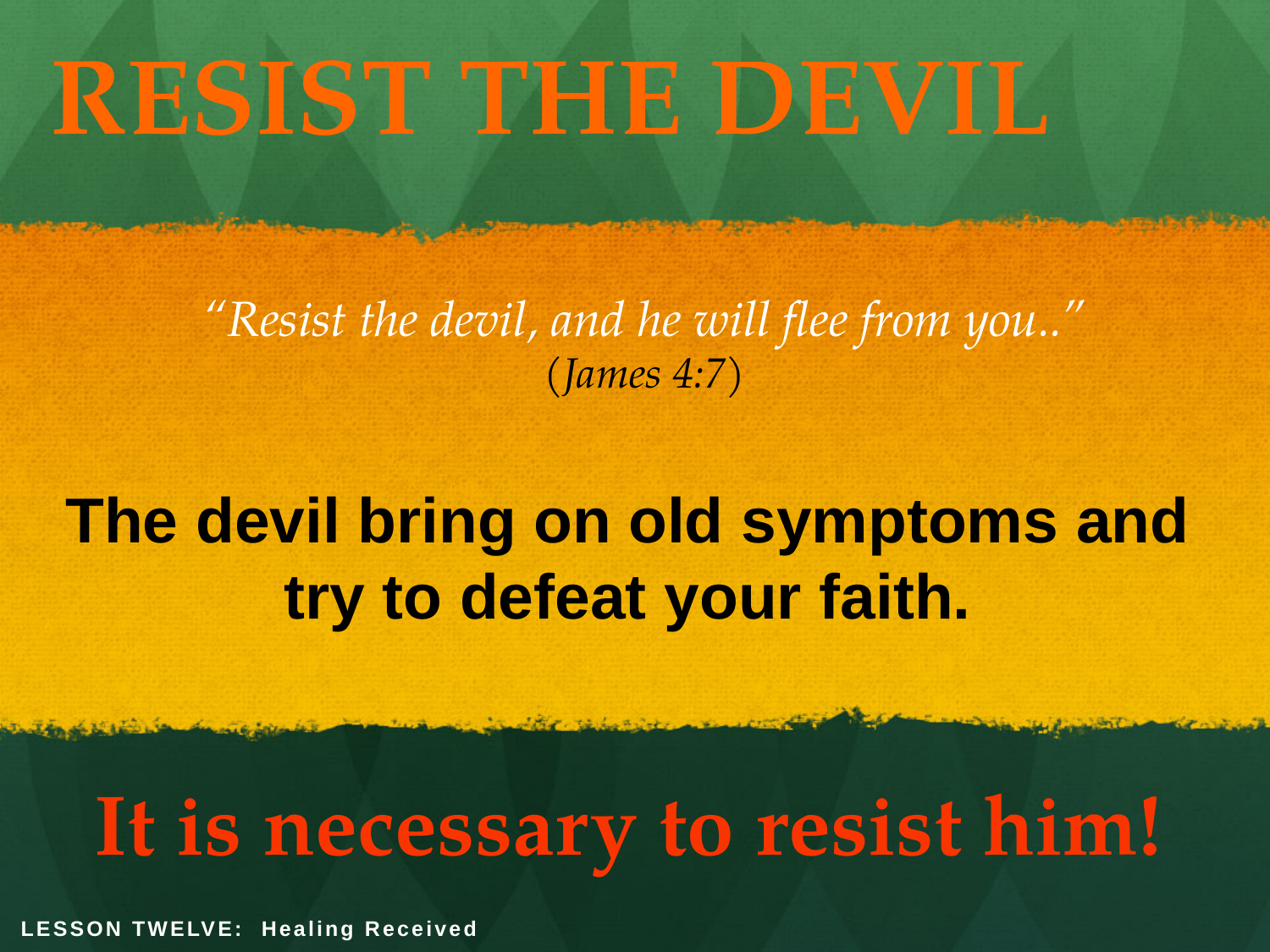

# Resist the Devil
“Resist the devil, and he will flee from you..”
(James 4:7)

The devil bring on old symptoms and try to defeat your faith.

LESSON TWELVE:  Healing Received
It is necessary to resist him!